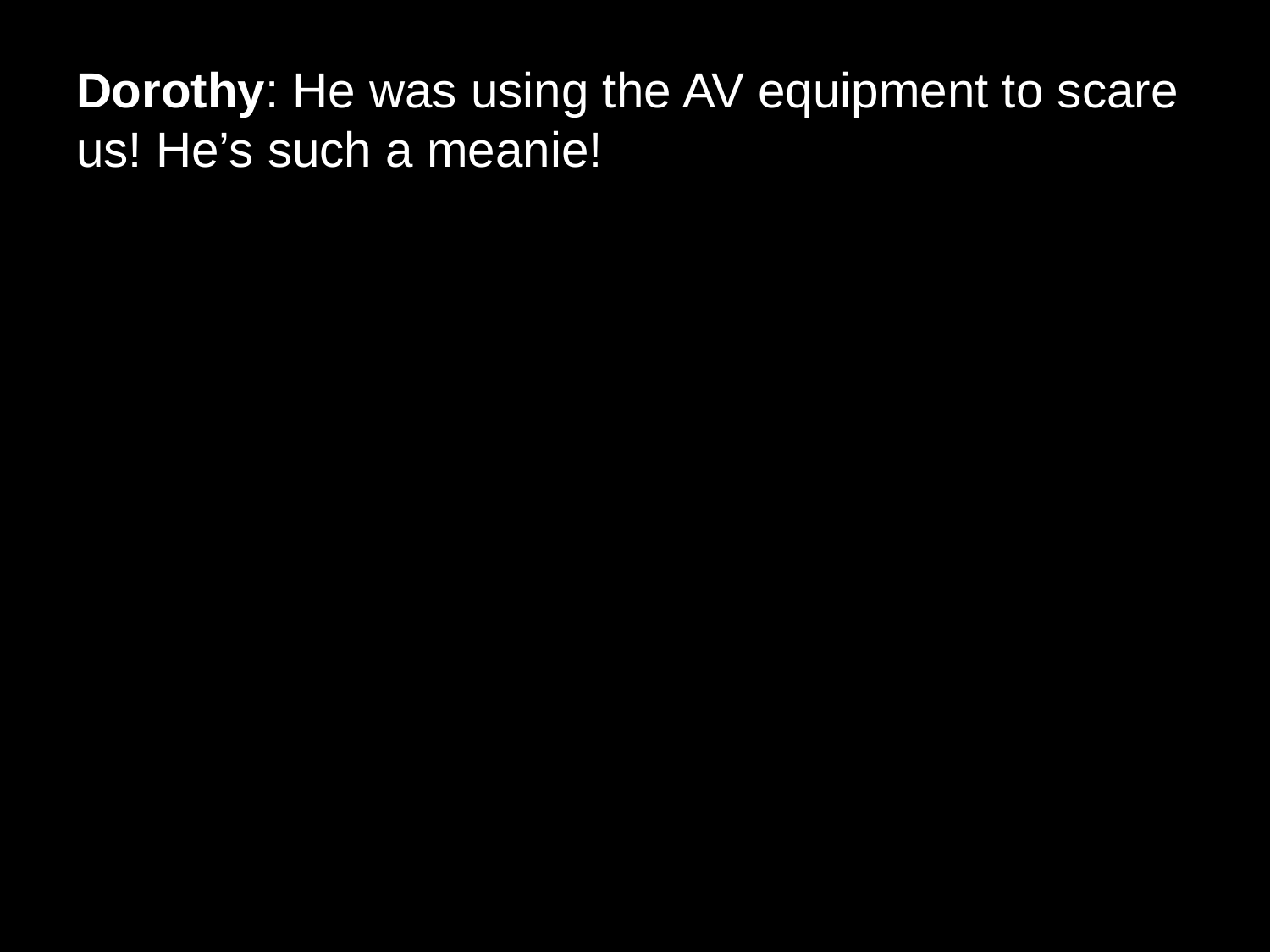

# Dorothy: He was using the AV equipment to scare us! He’s such a meanie!